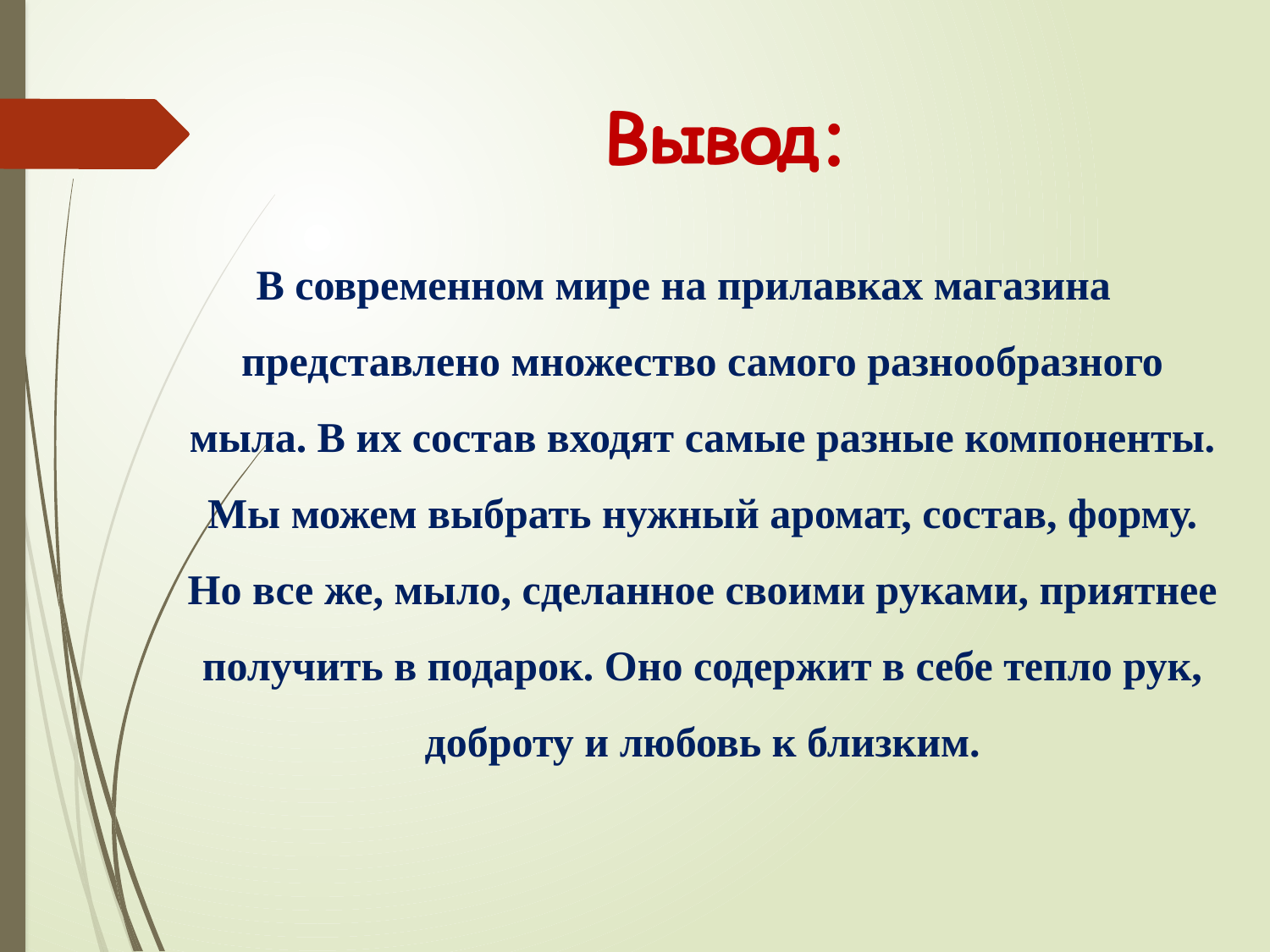

# Вывод:
 В современном мире на прилавках магазина представлено множество самого разнообразного мыла. В их состав входят самые разные компоненты. Мы можем выбрать нужный аромат, состав, форму. Но все же, мыло, сделанное своими руками, приятнее получить в подарок. Оно содержит в себе тепло рук, доброту и любовь к близким.